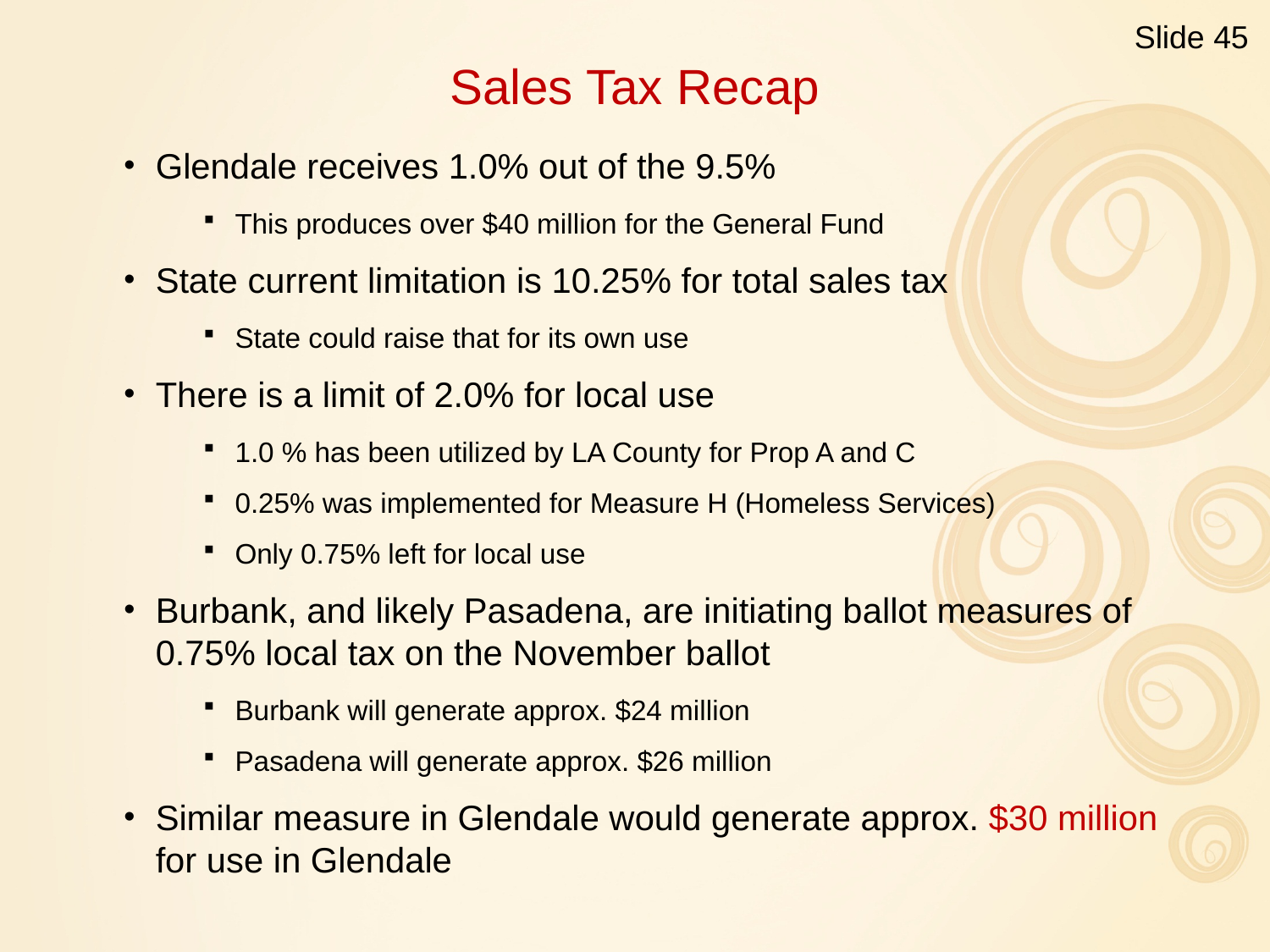

Slide 45
Sales Tax Recap
Glendale receives 1.0% out of the 9.5%
This produces over $40 million for the General Fund
State current limitation is 10.25% for total sales tax
State could raise that for its own use
There is a limit of 2.0% for local use
1.0 % has been utilized by LA County for Prop A and C
0.25% was implemented for Measure H (Homeless Services)
Only 0.75% left for local use
Burbank, and likely Pasadena, are initiating ballot measures of 0.75% local tax on the November ballot
Burbank will generate approx. $24 million
Pasadena will generate approx. $26 million
Similar measure in Glendale would generate approx. $30 million for use in Glendale